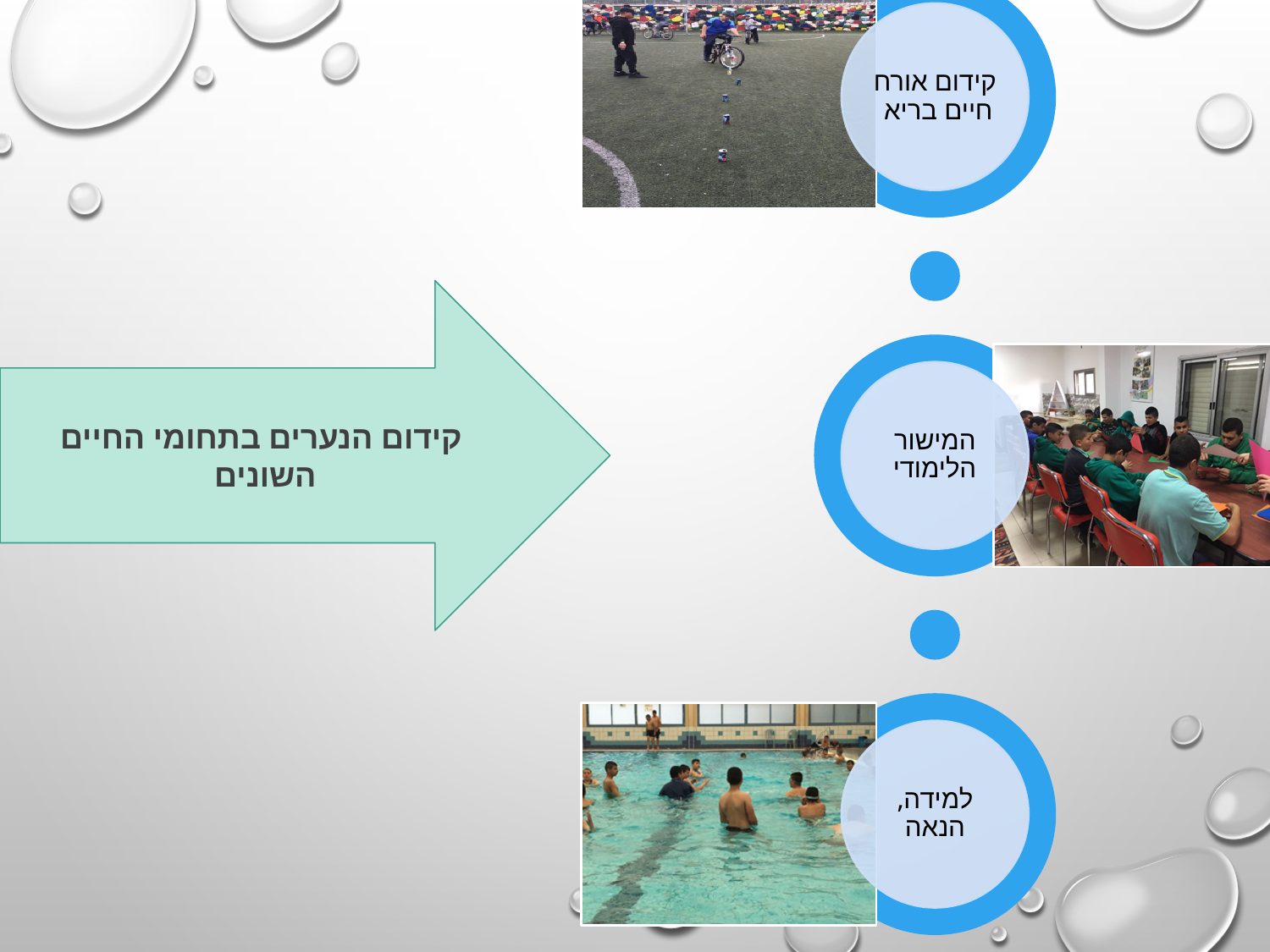

קידום אורח חיים בריא
המישור הלימודי
למידה,הנאה
קידום הנערים בתחומי החיים השונים